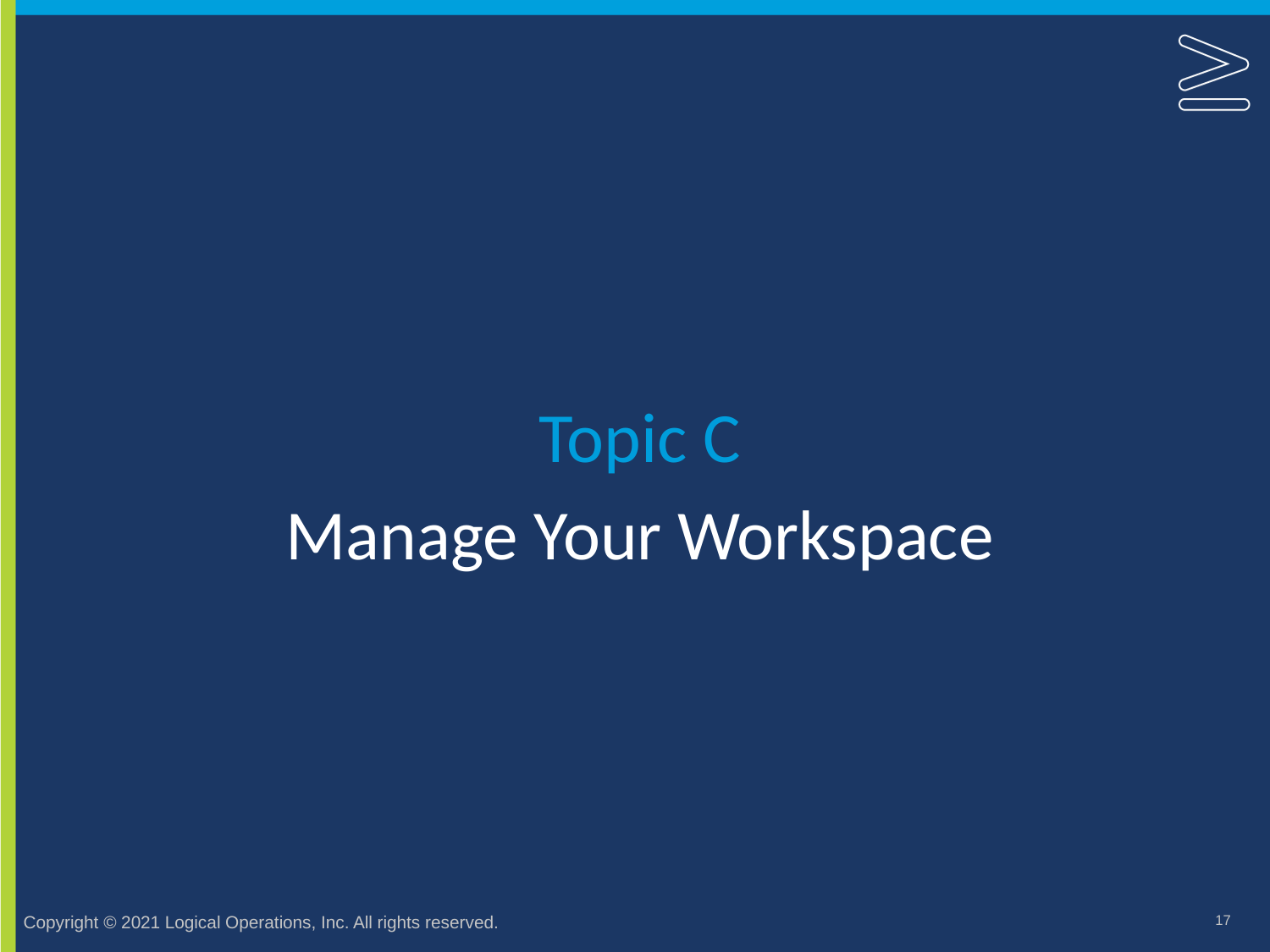

Topic C
# Manage Your Workspace
17